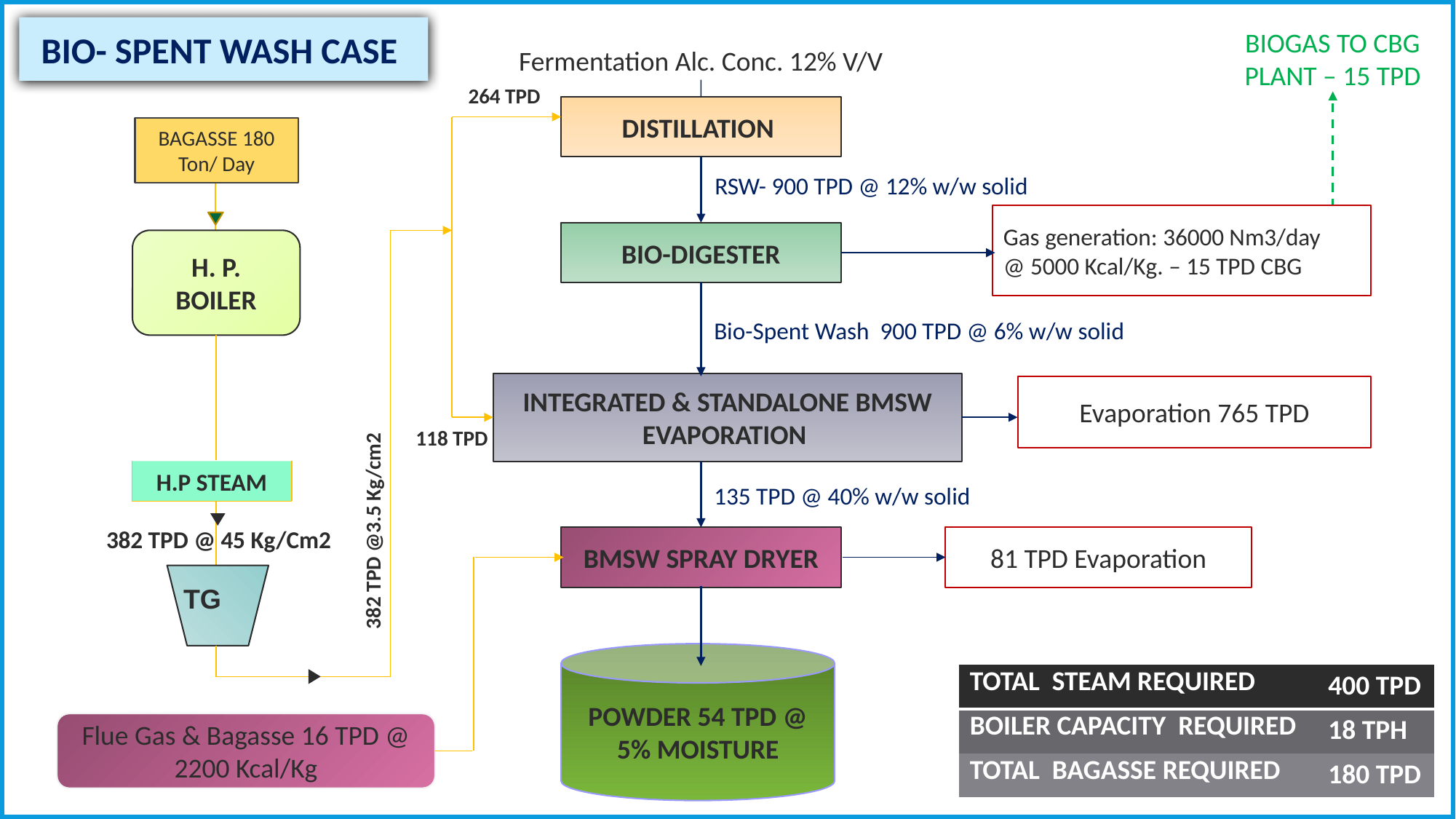

BIO- SPENT WASH CASE
BIOGAS TO CBG PLANT – 15 TPD
Fermentation Alc. Conc. 12% V/V
264 TPD
DISTILLATION
BAGASSE 180 Ton/ Day
RSW- 900 TPD @ 12% w/w solid
Gas generation: 36000 Nm3/day
@ 5000 Kcal/Kg. – 15 TPD CBG

BIO-DIGESTER
H. P.
BOILER
Bio-Spent Wash  900 TPD @ 6% w/w solid
INTEGRATED & STANDALONE BMSW EVAPORATION
Evaporation 765 TPD
118 TPD
H.P STEAM
135 TPD @ 40% w/w solid
382 TPD @3.5 Kg/cm2
382 TPD @ 45 Kg/Cm2

BMSW SPRAY DRYER
81 TPD Evaporation
TG
POWDER 54 TPD @ 5% MOISTURE
| TOTAL STEAM REQUIRED | 400 TPD |
| --- | --- |
| BOILER CAPACITY REQUIRED | 18 TPH |
| TOTAL BAGASSE REQUIRED | 180 TPD |

Flue Gas & Bagasse 16 TPD @ 2200 Kcal/Kg